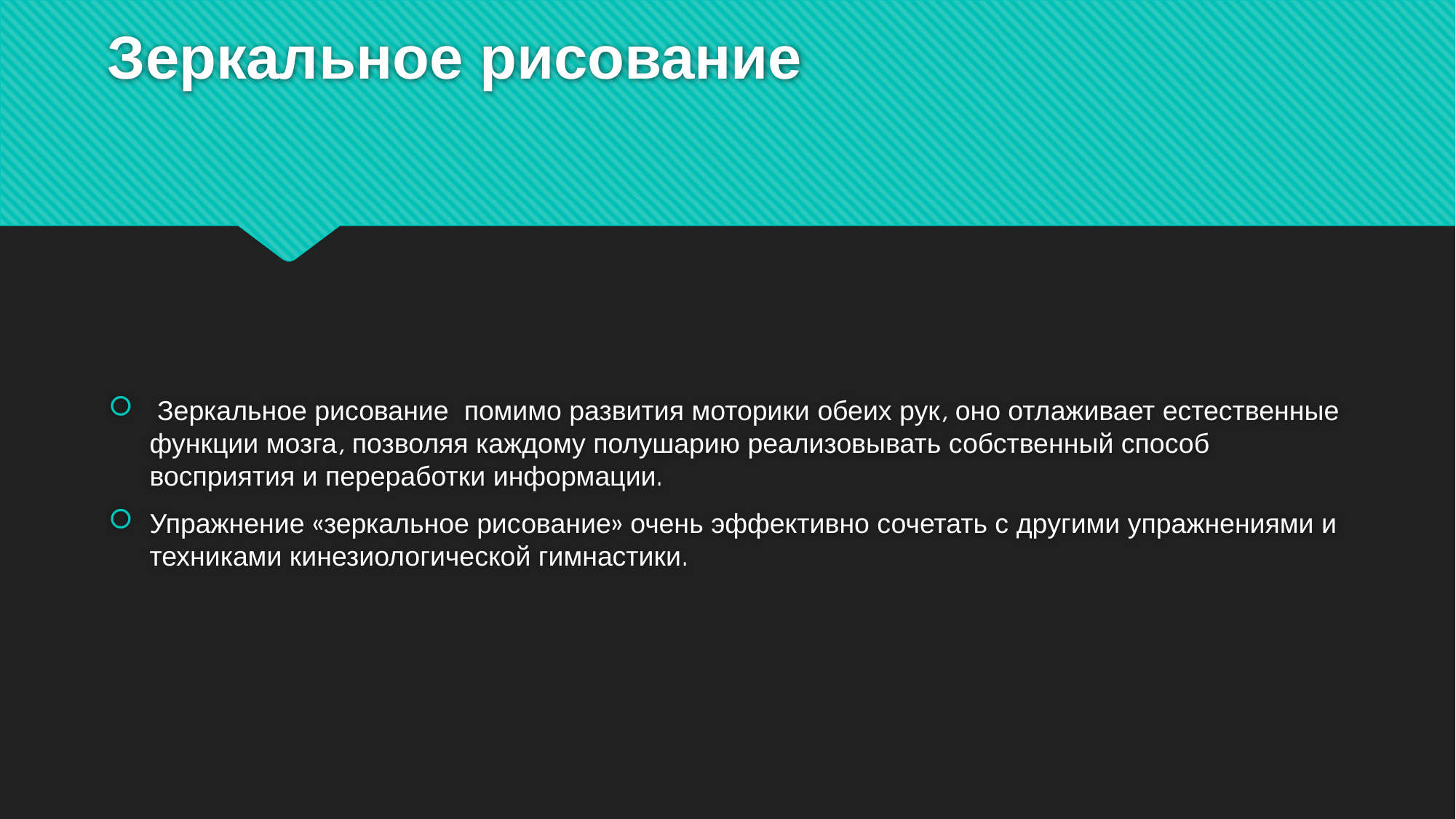

# Зеркальное рисование
 Зеркальное рисование  помимо развития моторики обеих рук, оно отлаживает естественные функции мозга, позволяя каждому полушарию реализовывать собственный способ восприятия и переработки информации.
Упражнение «зеркальное рисование» очень эффективно сочетать с другими упражнениями и техниками кинезиологической гимнастики.